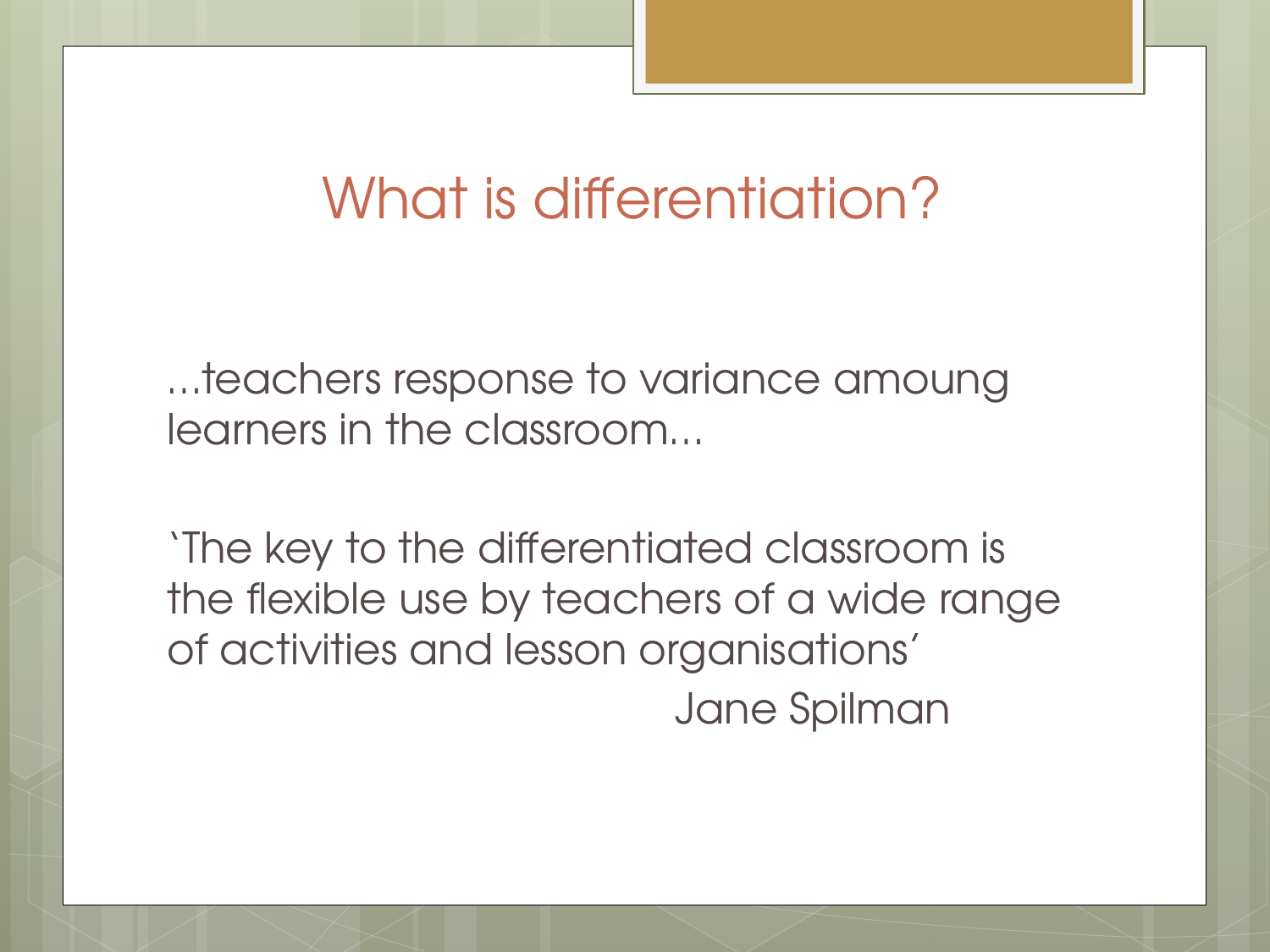

# What is differentiation?

…teachers response to variance amoung learners in the classroom…

‘The key to the differentiated classroom is the flexible use by teachers of a wide range of activities and lesson organisations’
				Jane Spilman